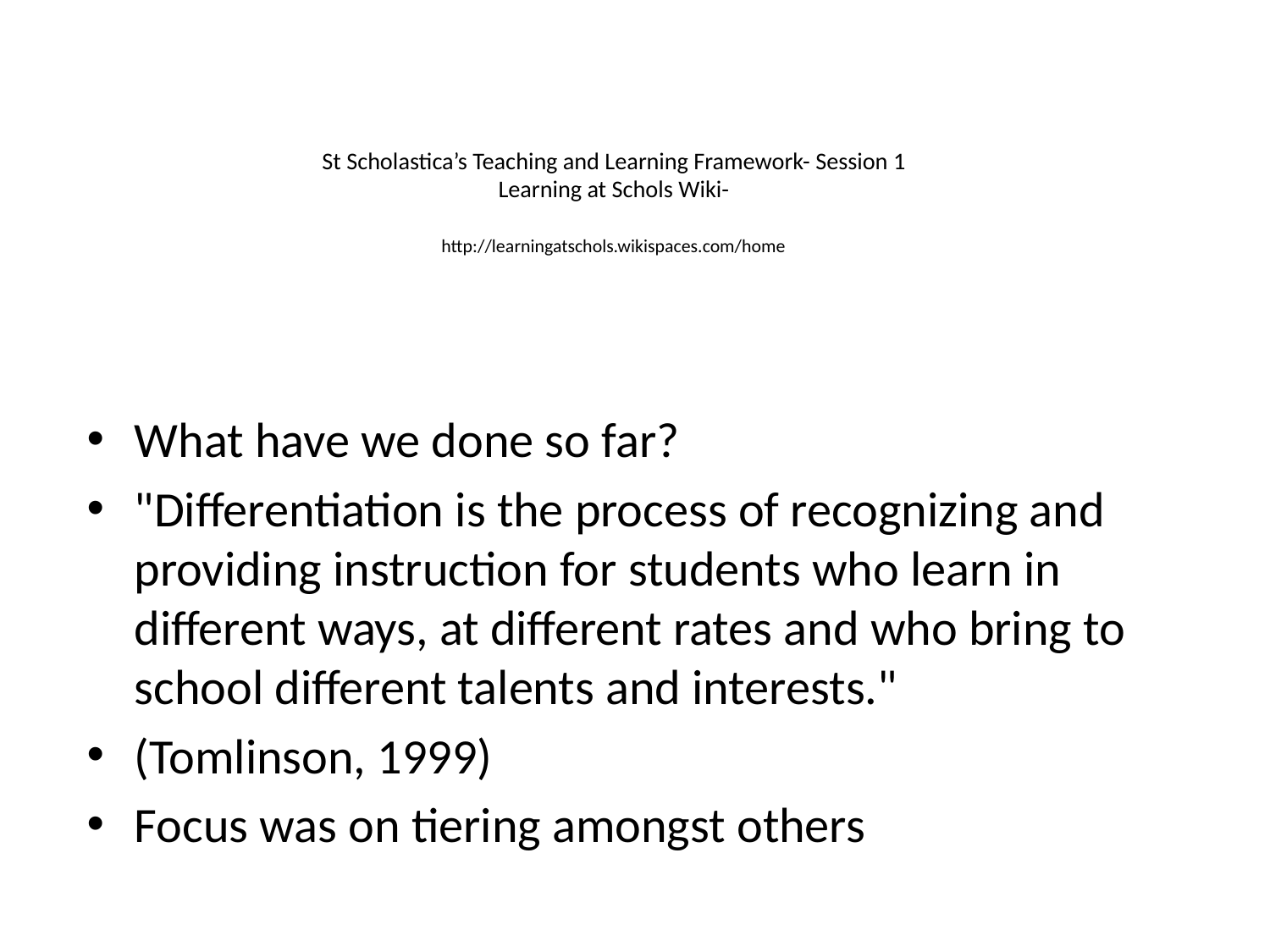

# St Scholastica’s Teaching and Learning Framework- Session 1 Learning at Schols Wiki- http://learningatschols.wikispaces.com/home
What have we done so far?
"Differentiation is the process of recognizing and providing instruction for students who learn in different ways, at different rates and who bring to school different talents and interests."
(Tomlinson, 1999)
Focus was on tiering amongst others